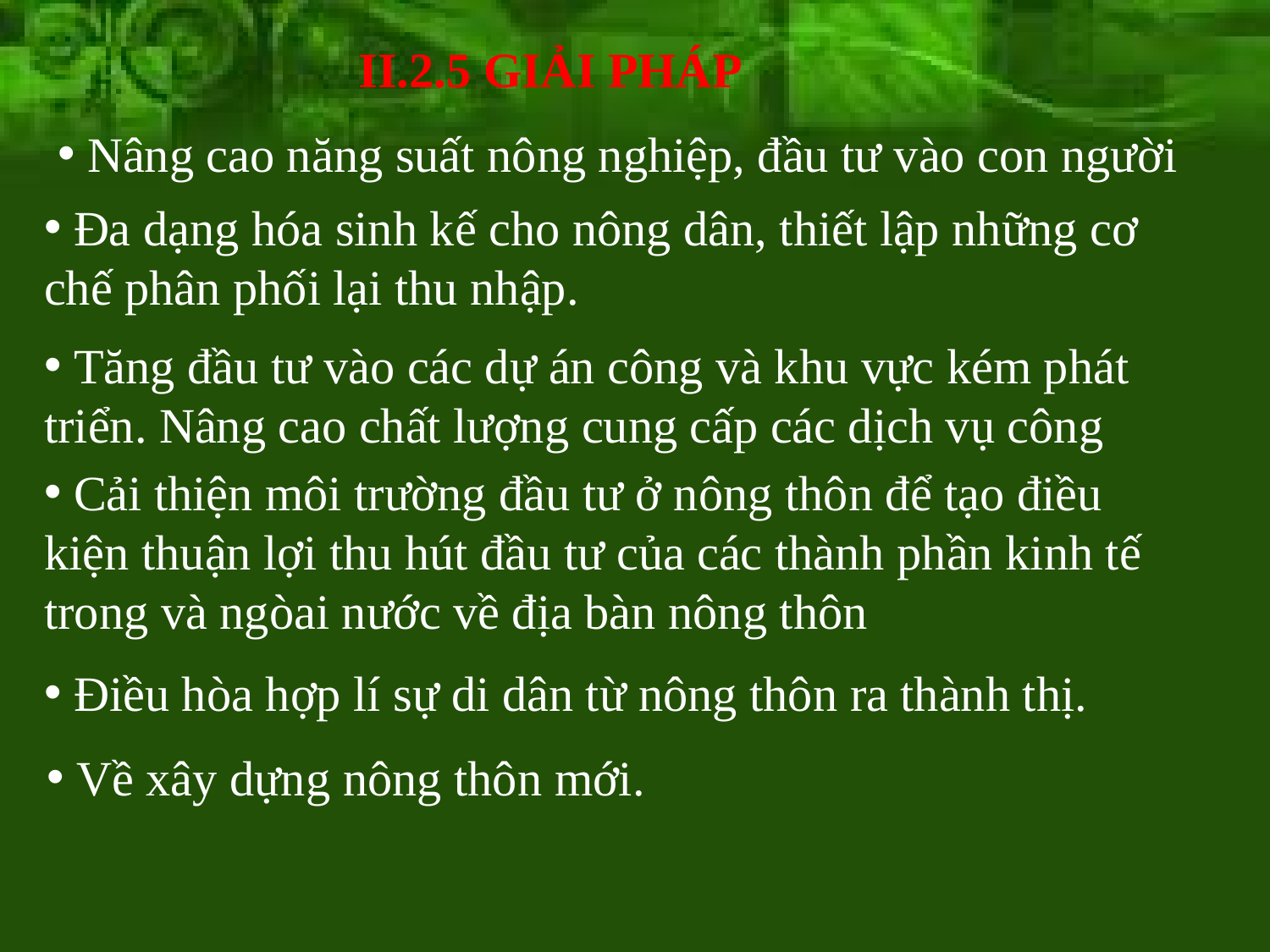

II.2.5 GIẢI PHÁP
 Nâng cao năng suất nông nghiệp, đầu tư vào con người
 Đa dạng hóa sinh kế cho nông dân, thiết lập những cơ chế phân phối lại thu nhập.
 Tăng đầu tư vào các dự án công và khu vực kém phát triển. Nâng cao chất lượng cung cấp các dịch vụ công
 Cải thiện môi trường đầu tư ở nông thôn để tạo điều kiện thuận lợi thu hút đầu tư của các thành phần kinh tế trong và ngòai nước về địa bàn nông thôn
 Điều hòa hợp lí sự di dân từ nông thôn ra thành thị.
 Về xây dựng nông thôn mới.